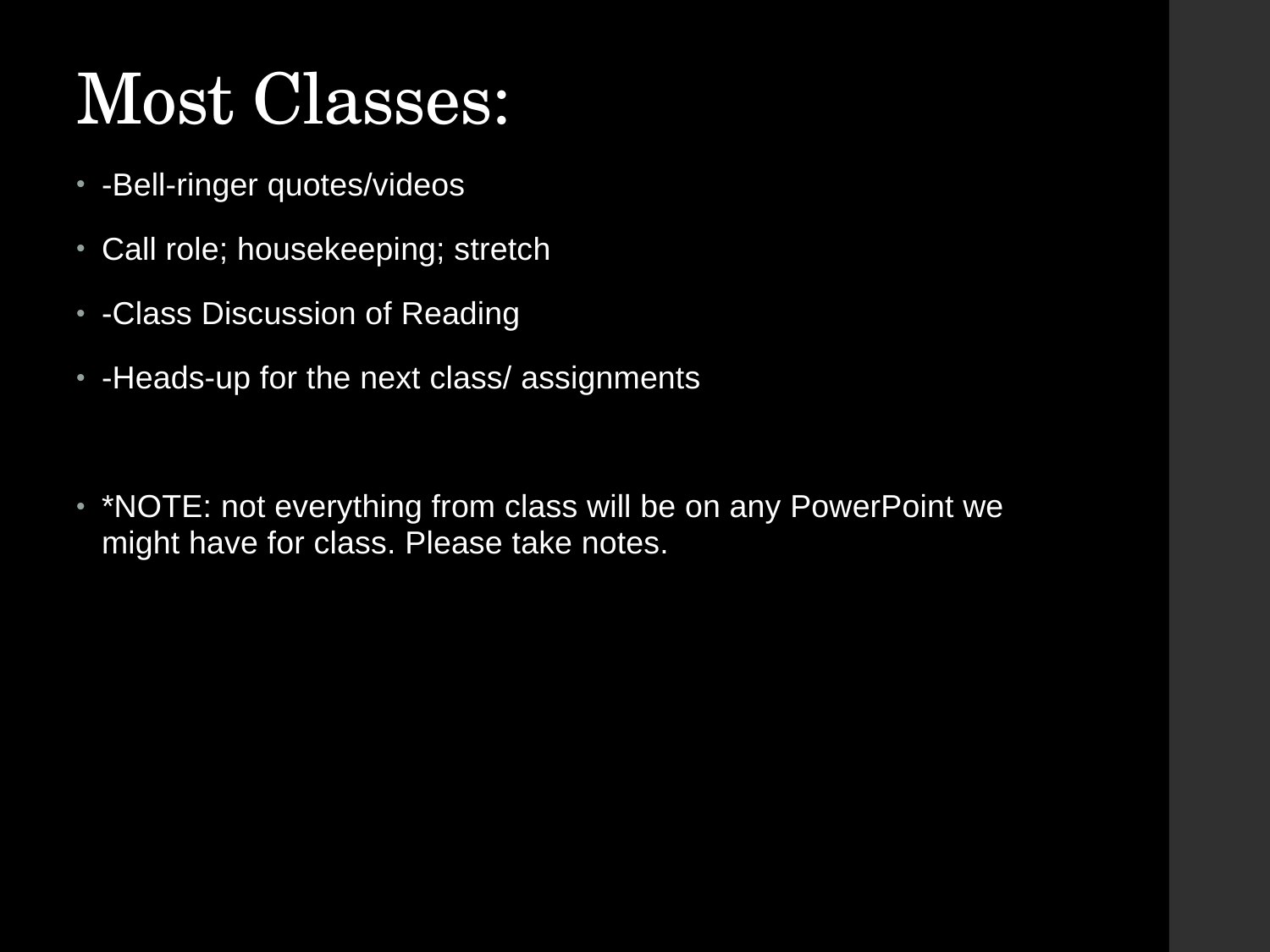

# Most Classes:
-Bell-ringer quotes/videos
Call role; housekeeping; stretch
-Class Discussion of Reading
-Heads-up for the next class/ assignments

*NOTE: not everything from class will be on any PowerPoint we might have for class. Please take notes.